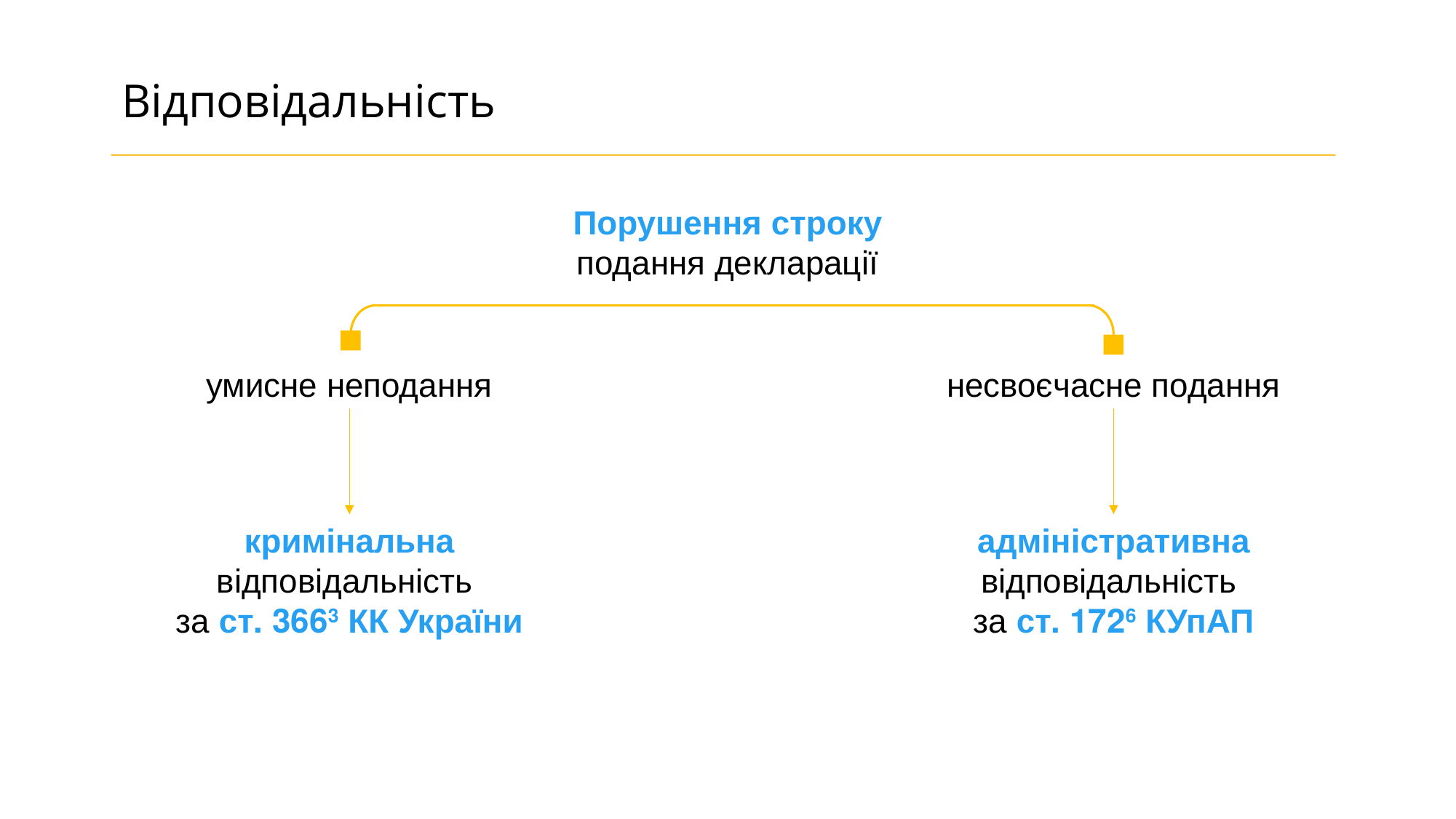

Відповідальність
Порушення строку подання декларації

умисне неподання
несвоєчасне подання
кримінальна відповідальність
за ст. 3663 КК України
адміністративна відповідальність
за ст. 1726 КУпАП